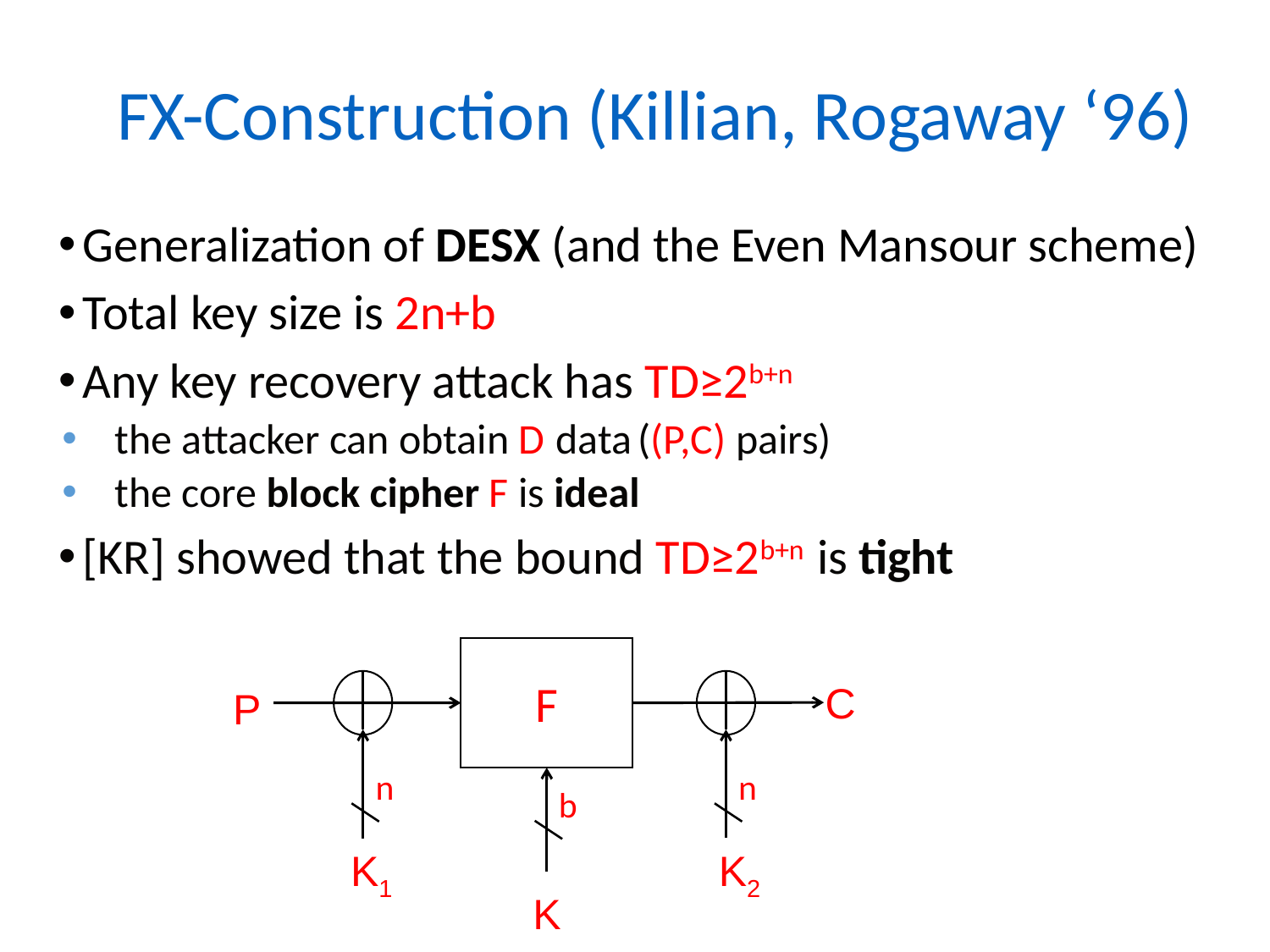

# FX-Construction (Killian, Rogaway ‘96)
Generalization of DESX (and the Even Mansour scheme)
Total key size is 2n+b
Any key recovery attack has TD≥2b+n
the attacker can obtain D  data ((P,C) pairs)
the core block cipher F is ideal
[KR] showed that the bound TD≥2b+n  is tight

F

K2
K1
C
P
n
n
b
K